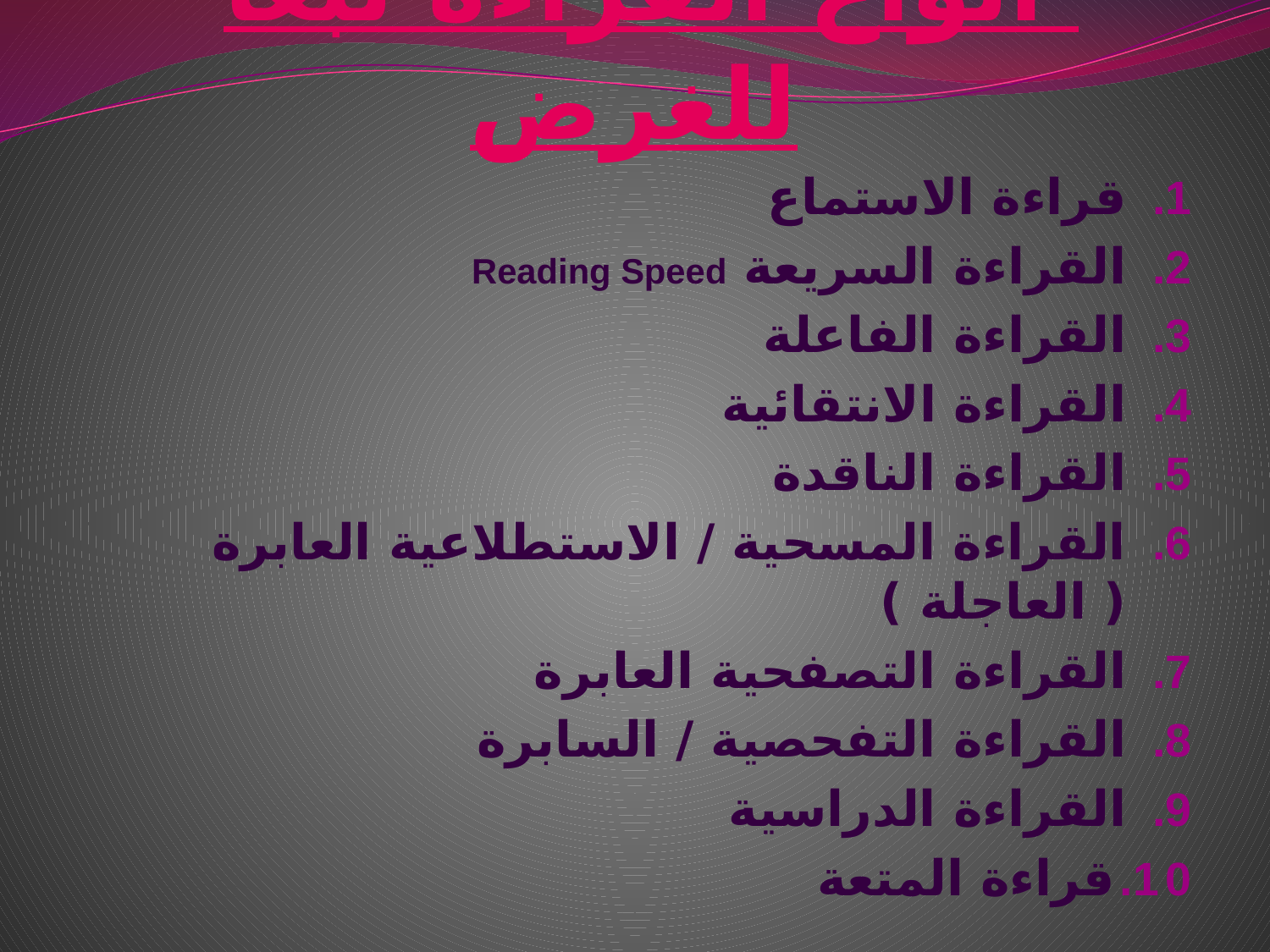

# أنواع القراءة تبعاً للغرض
قراءة الاستماع
القراءة السريعة Reading Speed
القراءة الفاعلة
القراءة الانتقائية
القراءة الناقدة
القراءة المسحية / الاستطلاعية العابرة ( العاجلة )
القراءة التصفحية العابرة
القراءة التفحصية / السابرة
القراءة الدراسية
قراءة المتعة